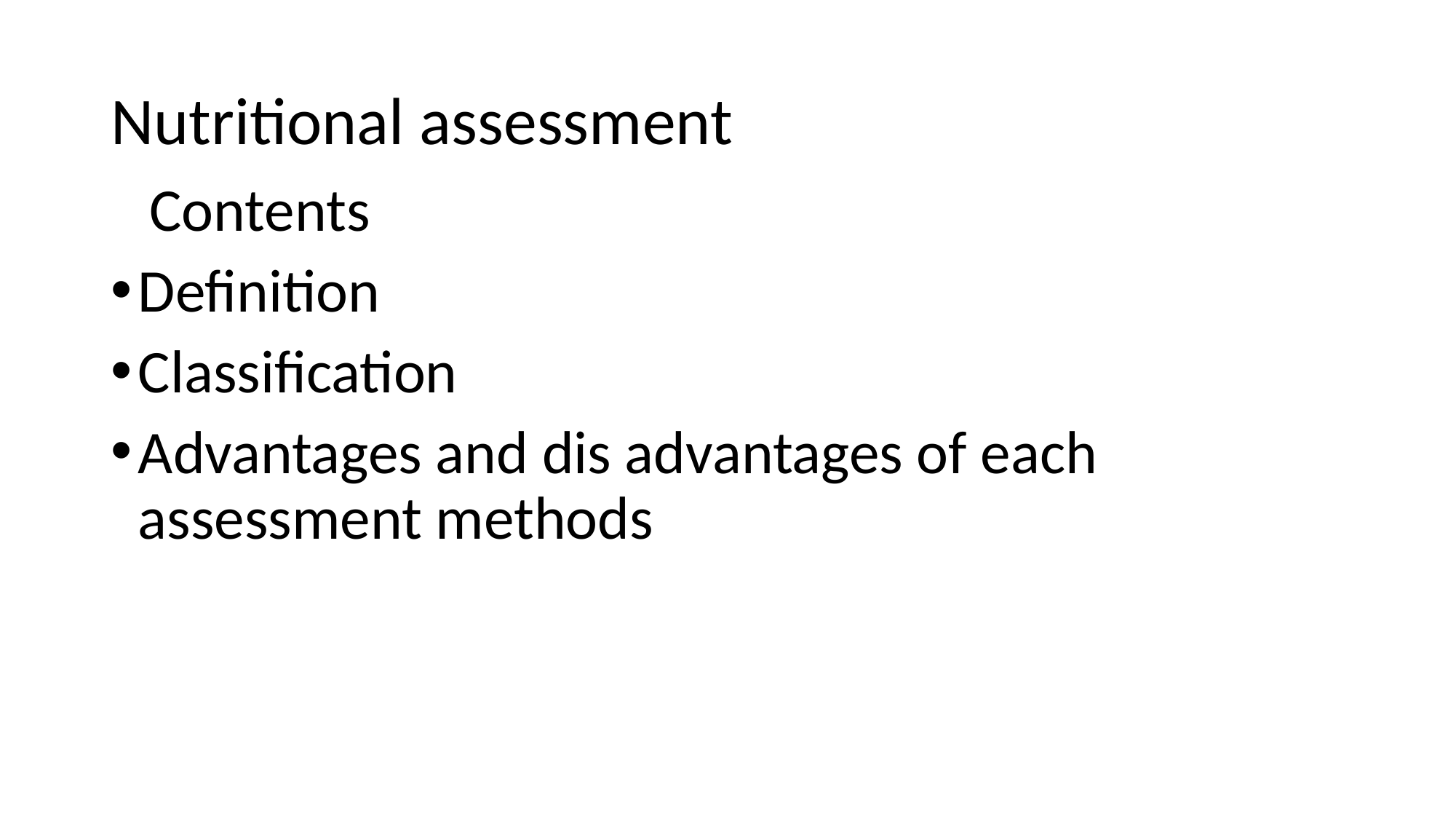

# Nutritional assessment
    Contents
Definition
Classification
Advantages and dis advantages of each assessment methods